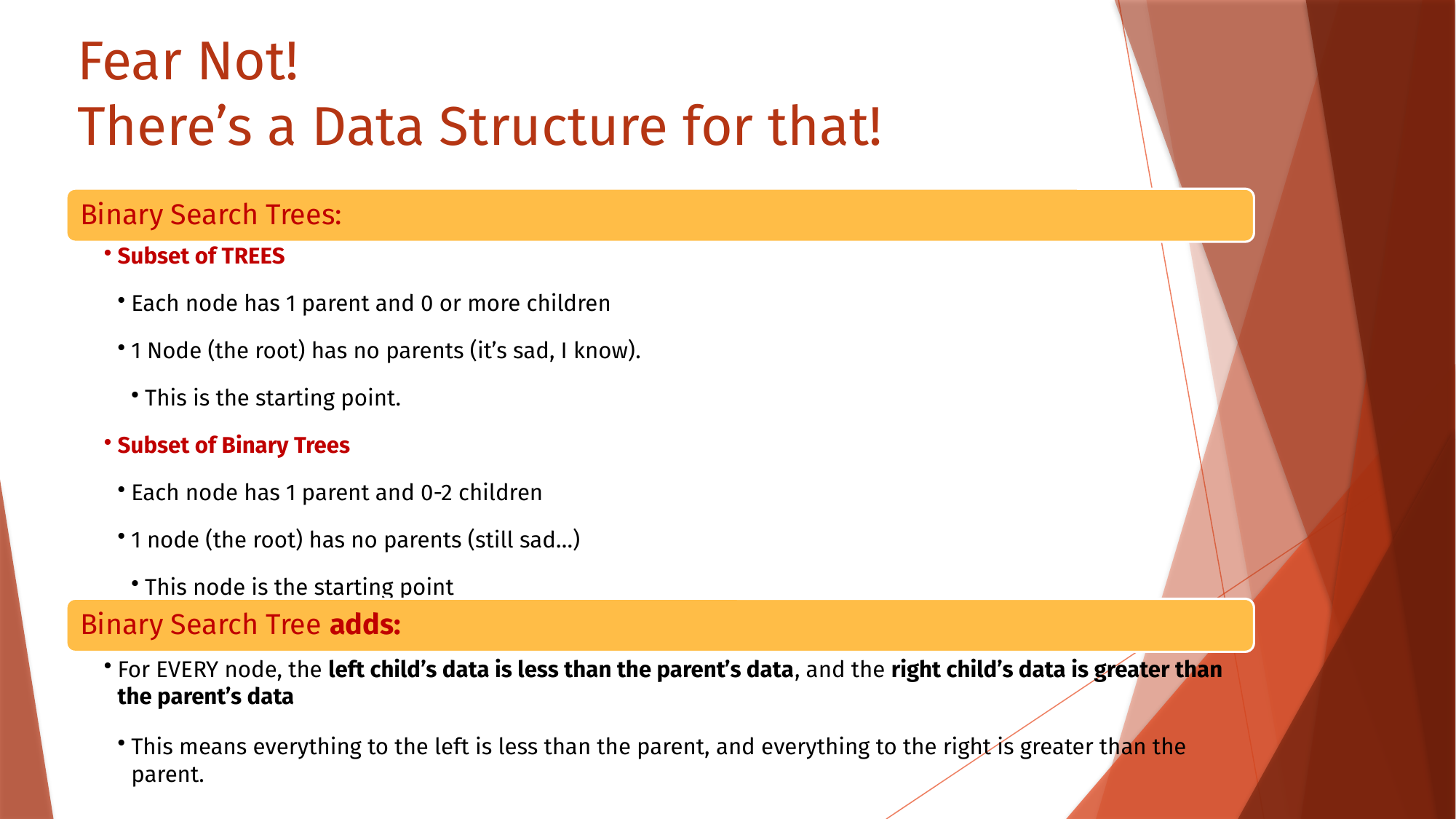

# Fear Not! There’s a Data Structure for that!
Binary Search Trees:
Subset of TREES
Each node has 1 parent and 0 or more children
1 Node (the root) has no parents (it’s sad, I know).
This is the starting point.
Subset of Binary Trees
Each node has 1 parent and 0-2 children
1 node (the root) has no parents (still sad…)
This node is the starting point
Binary Search Tree adds:
For EVERY node, the left child’s data is less than the parent’s data, and the right child’s data is greater than the parent’s data
This means everything to the left is less than the parent, and everything to the right is greater than the parent.